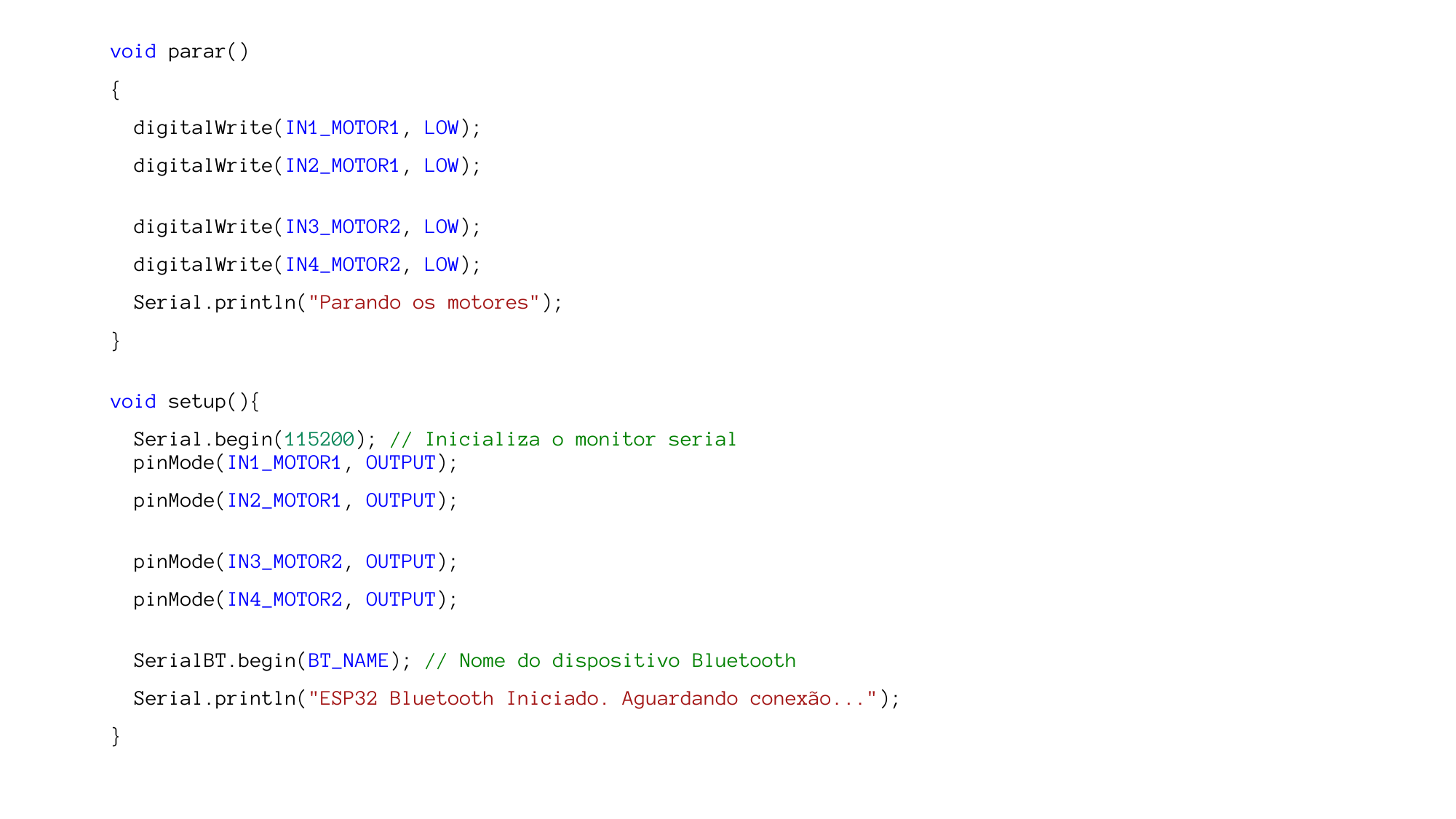

void parar()
{
  digitalWrite(IN1_MOTOR1, LOW);
  digitalWrite(IN2_MOTOR1, LOW);
  digitalWrite(IN3_MOTOR2, LOW);
  digitalWrite(IN4_MOTOR2, LOW);
  Serial.println("Parando os motores");
}
void setup(){
  Serial.begin(115200); // Inicializa o monitor serial
  pinMode(IN1_MOTOR1, OUTPUT);
  pinMode(IN2_MOTOR1, OUTPUT);
  pinMode(IN3_MOTOR2, OUTPUT);
  pinMode(IN4_MOTOR2, OUTPUT);
  SerialBT.begin(BT_NAME); // Nome do dispositivo Bluetooth
  Serial.println("ESP32 Bluetooth Iniciado. Aguardando conexão...");
}